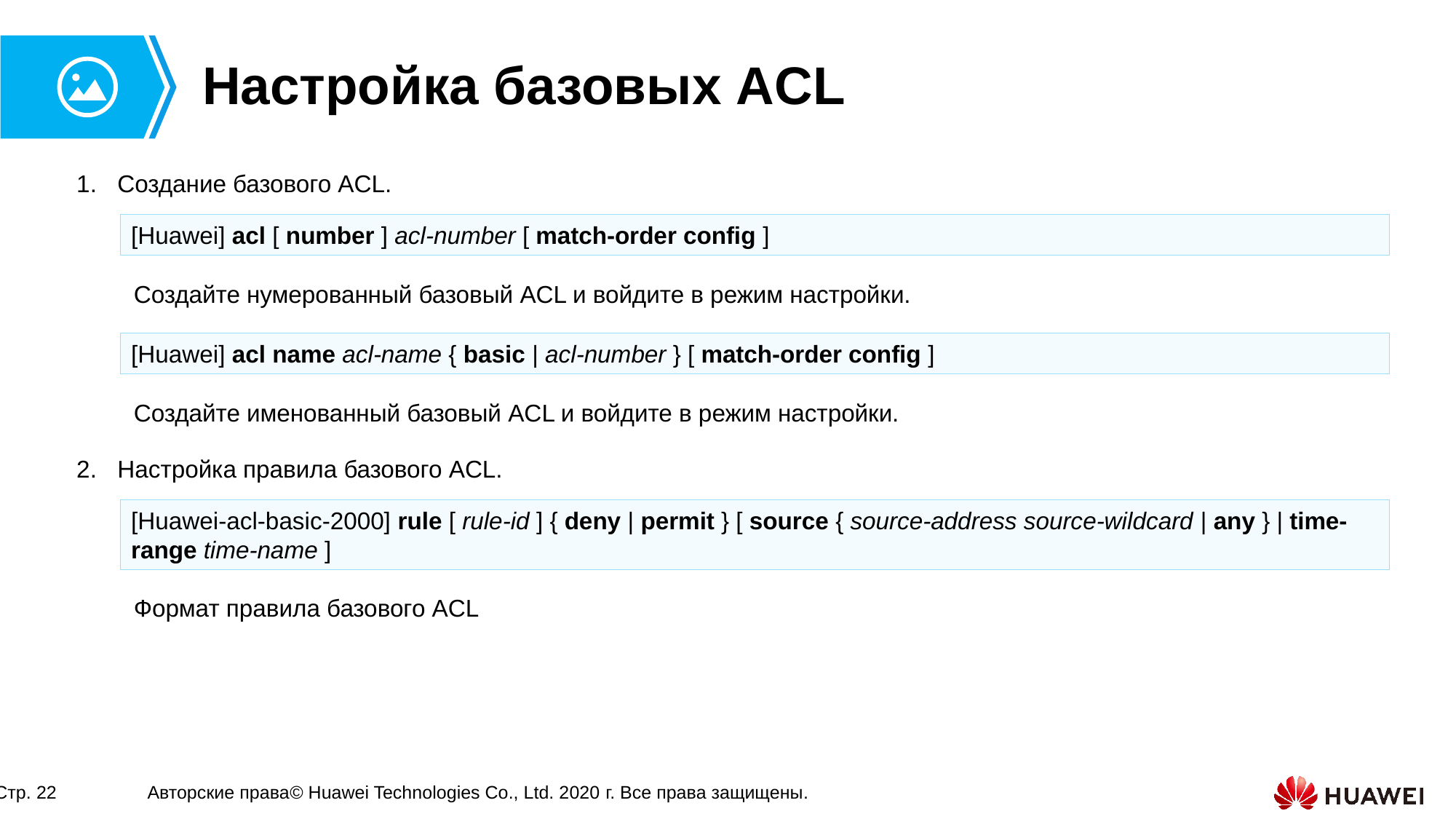

# Настройка базовых ACL
Создание базового ACL.
[Huawei] acl [ number ] acl-number [ match-order config ]
Создайте нумерованный базовый ACL и войдите в режим настройки.
[Huawei] acl name acl-name { basic | acl-number } [ match-order config ]
Создайте именованный базовый ACL и войдите в режим настройки.
Настройка правила базового ACL.
[Huawei-acl-basic-2000] rule [ rule-id ] { deny | permit } [ source { source-address source-wildcard | any } | time-range time-name ]
Формат правила базового ACL